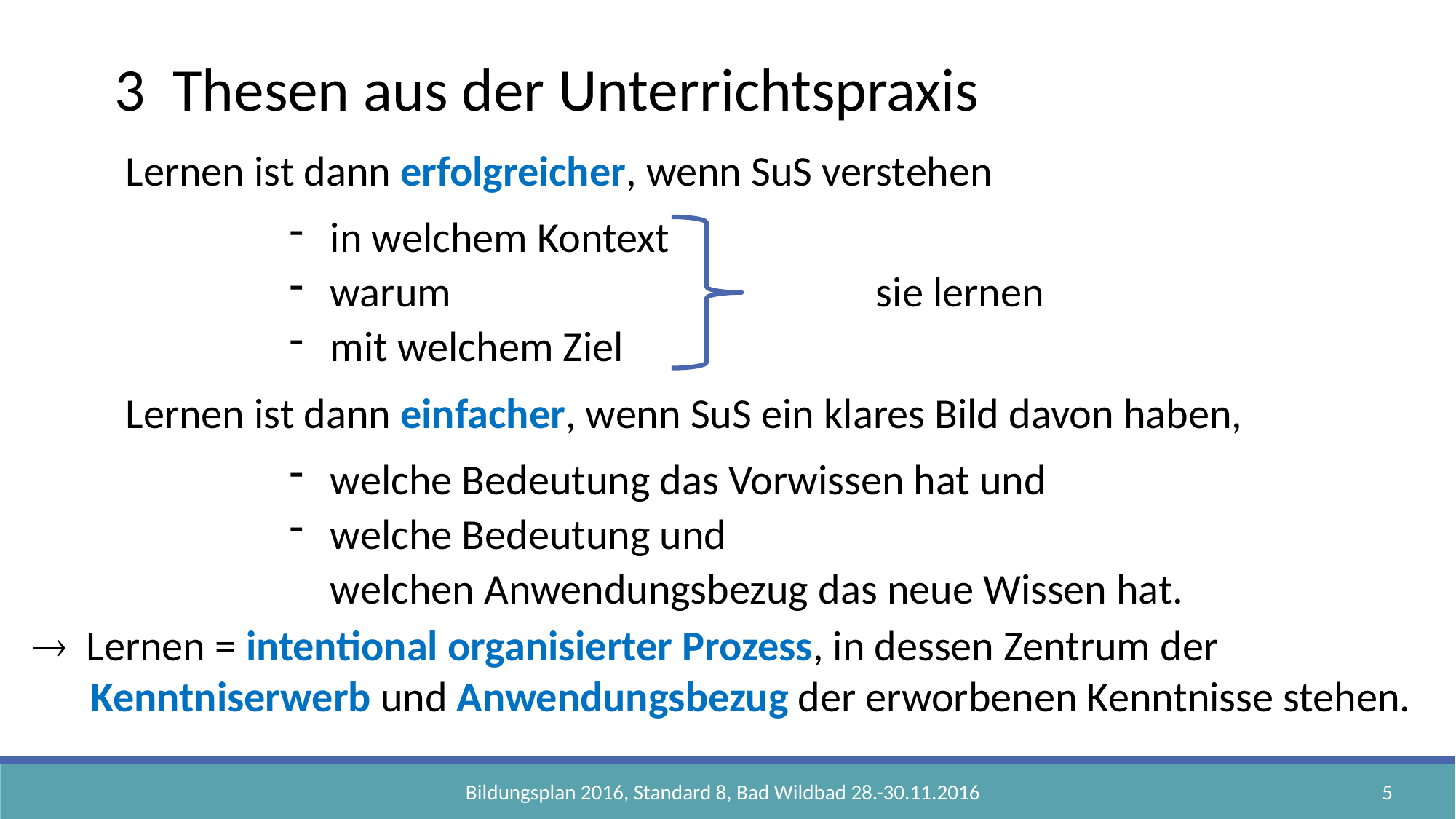

3  Thesen aus der Unterrichtspraxis
Lernen ist dann erfolgreicher, wenn SuS verstehen
in welchem Kontext
warum				sie lernen
mit welchem Ziel
Lernen ist dann einfacher, wenn SuS ein klares Bild davon haben,
welche Bedeutung das Vorwissen hat und
welche Bedeutung und
welchen Anwendungsbezug das neue Wissen hat.

→  Lernen = intentional organisierter Prozess, in dessen Zentrum der
      Kenntniserwerb und Anwendungsbezug der erworbenen Kenntnisse stehen.